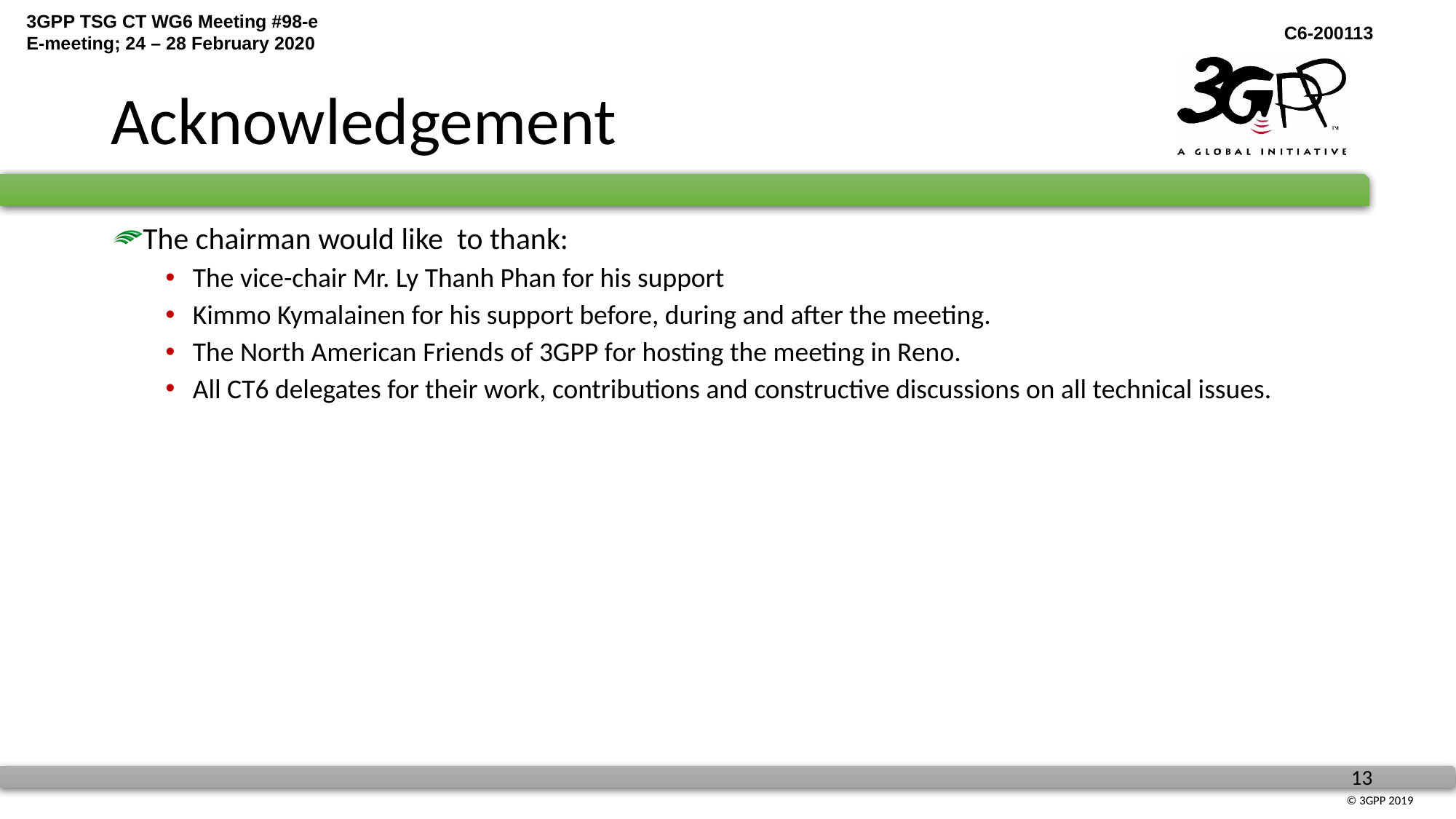

# Acknowledgement
The chairman would like  to thank:
The vice-chair Mr. Ly Thanh Phan for his support
Kimmo Kymalainen for his support before, during and after the meeting.
The North American Friends of 3GPP for hosting the meeting in Reno.
All CT6 delegates for their work, contributions and constructive discussions on all technical issues.